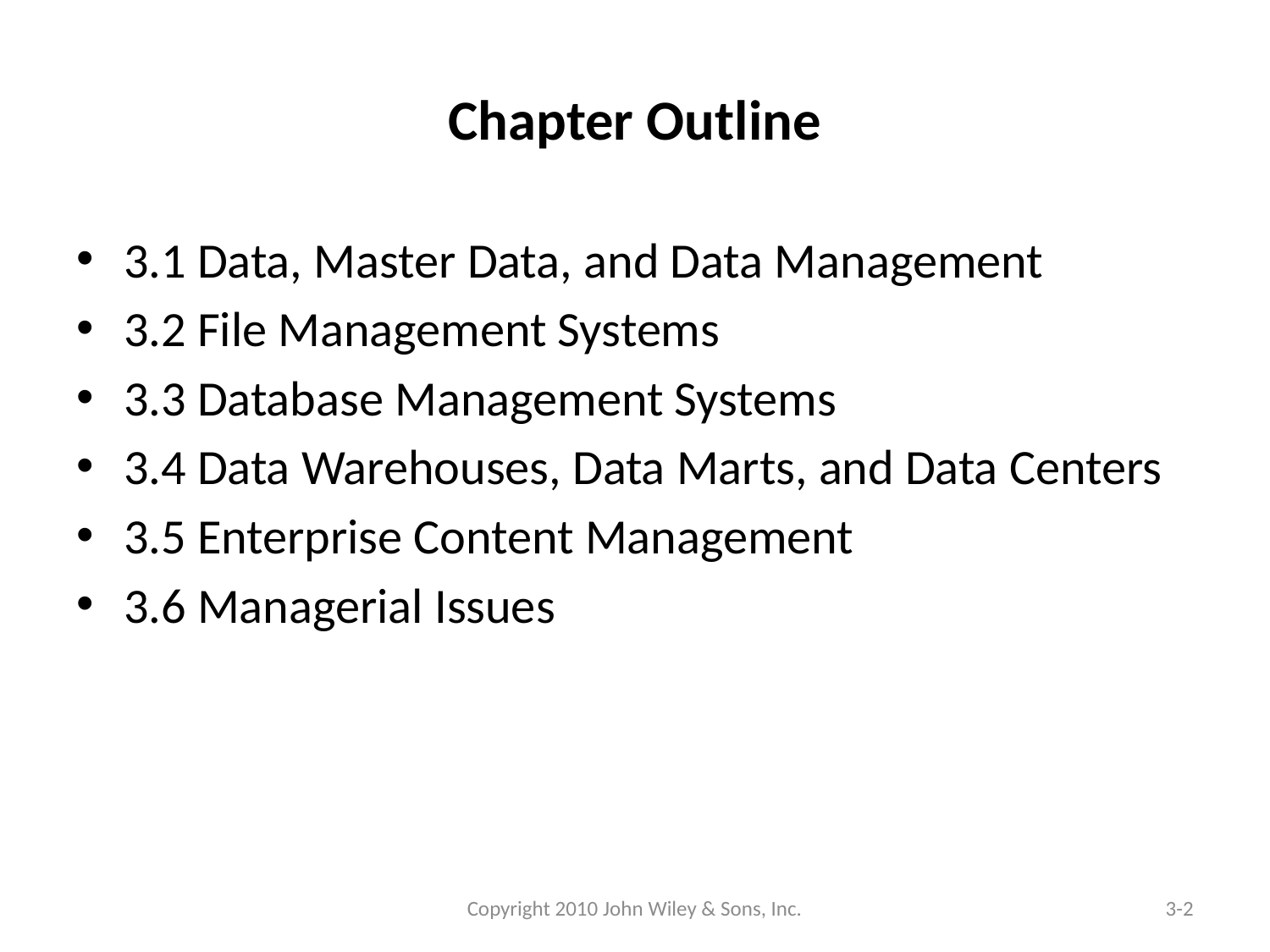

# Chapter Outline
3.1 Data, Master Data, and Data Management
3.2 File Management Systems
3.3 Database Management Systems
3.4 Data Warehouses, Data Marts, and Data Centers
3.5 Enterprise Content Management
3.6 Managerial Issues
Copyright 2010 John Wiley & Sons, Inc.
3-2